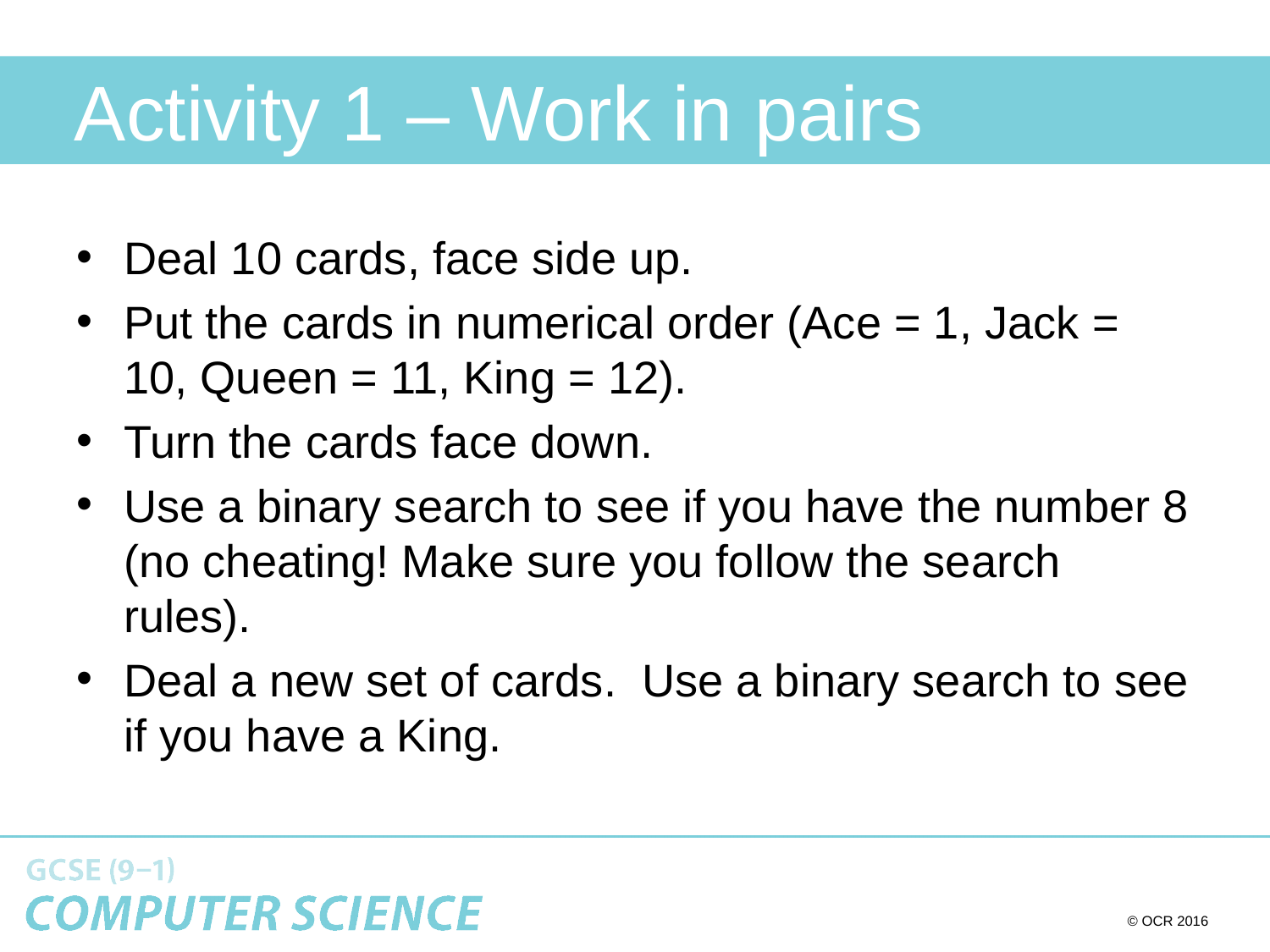

# Activity 1 – Work in pairs
Deal 10 cards, face side up.
Put the cards in numerical order (Ace = 1, Jack = 10, Queen = 11, King = 12).
Turn the cards face down.
Use a binary search to see if you have the number 8 (no cheating! Make sure you follow the search rules).
Deal a new set of cards.  Use a binary search to see if you have a King.